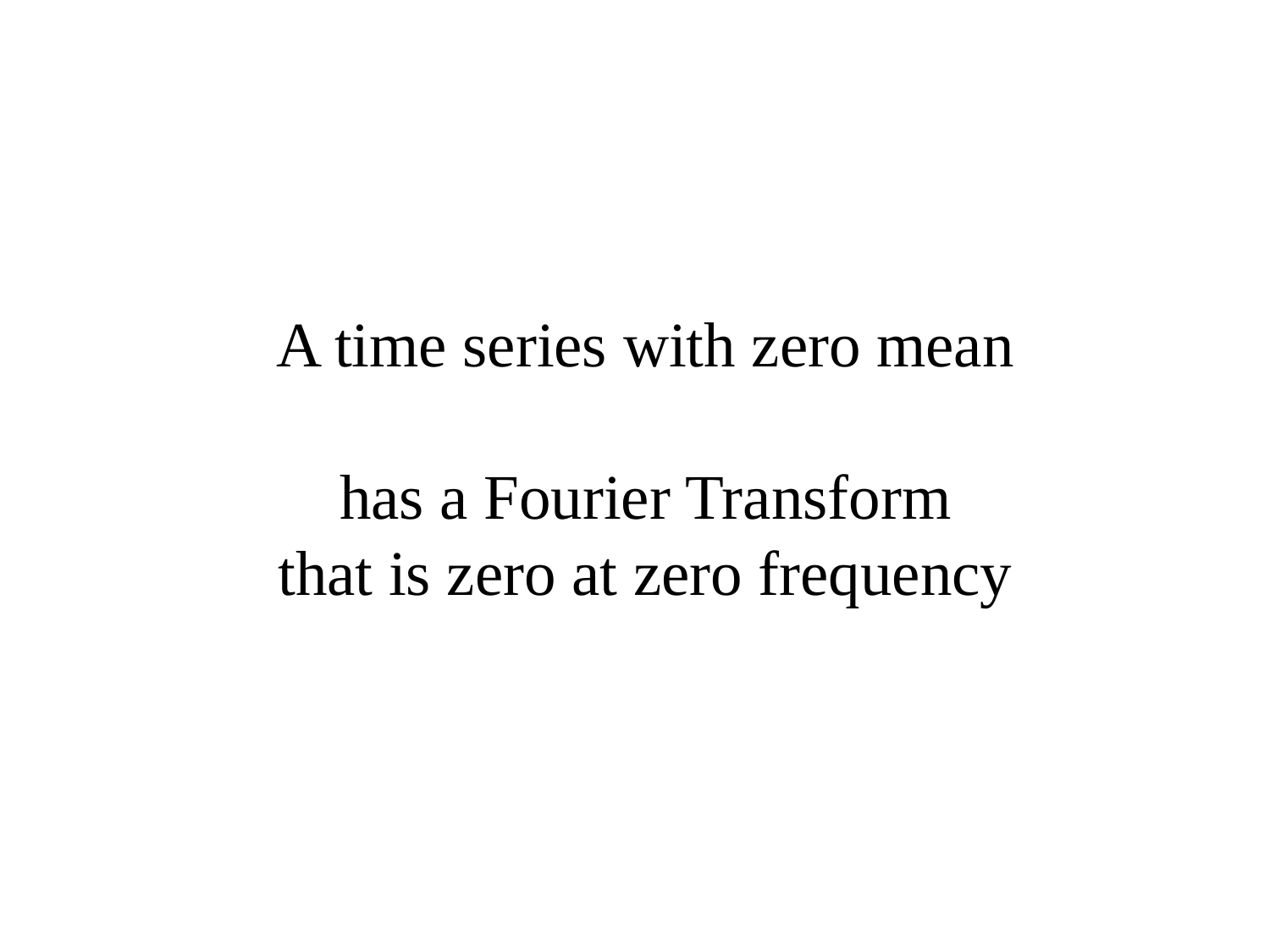

# A time series with zero mean has a Fourier Transform that is zero at zero frequency